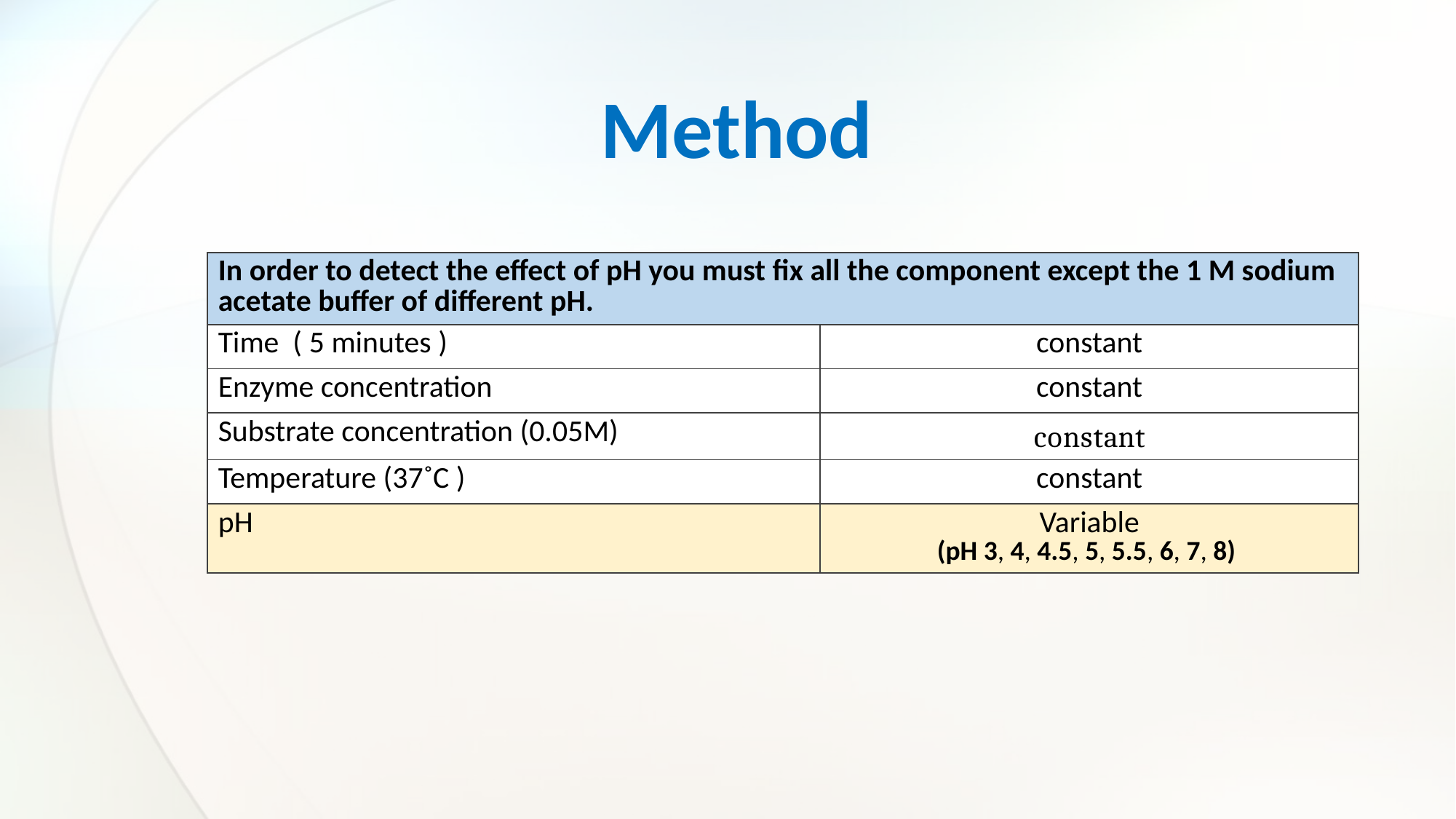

Method
| In order to detect the effect of pH you must fix all the component except the 1 M sodium acetate buffer of different pH. |  |
| --- | --- |
| Time ( 5 minutes ) | constant |
| Enzyme concentration | constant |
| Substrate concentration (0.05M) | constant |
| Temperature (37˚C ) | constant |
| pH | Variable (pH 3, 4, 4.5, 5, 5.5, 6, 7, 8) |